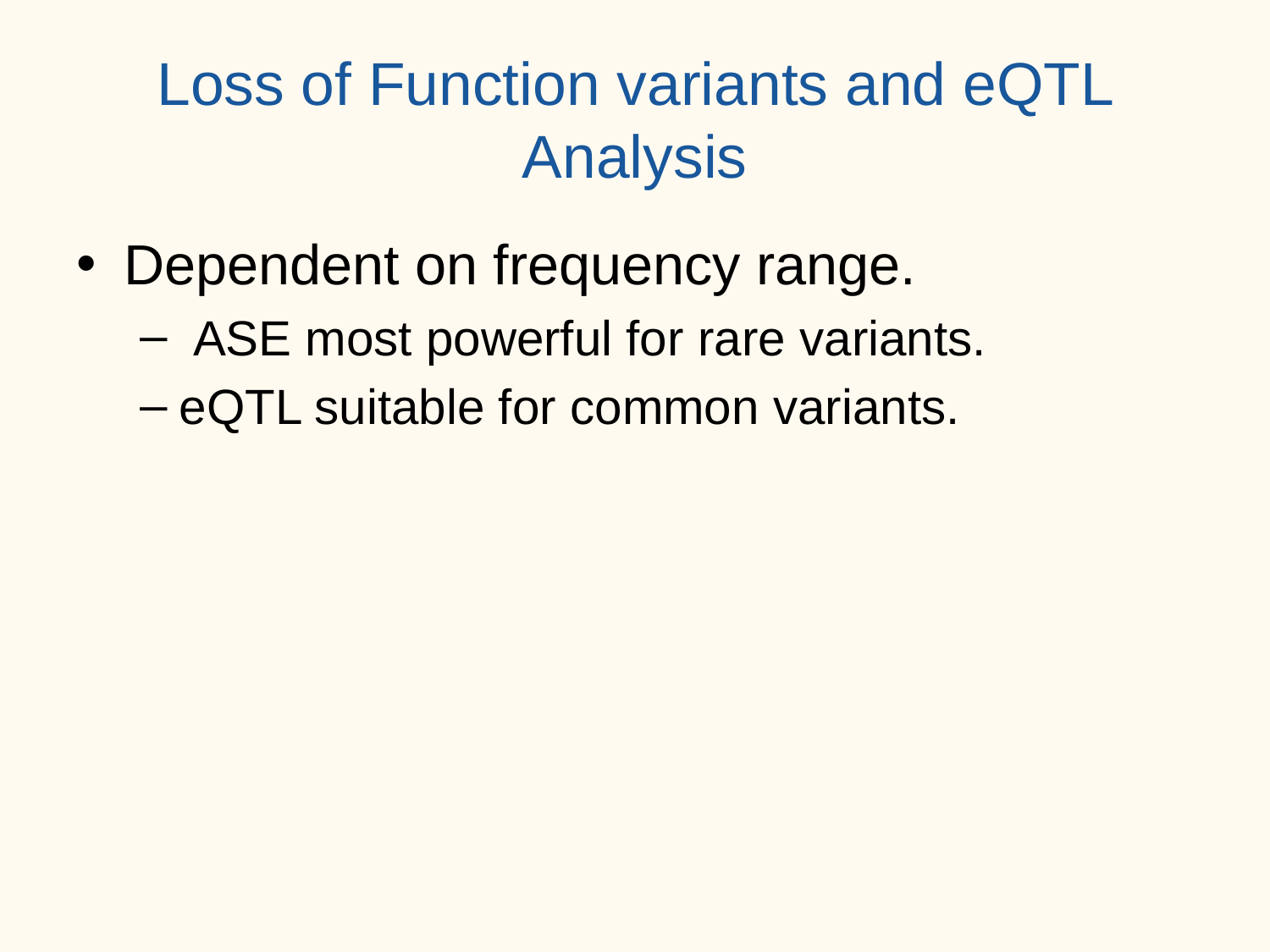

# Loss of Function variants and eQTL Analysis
Dependent on frequency range.
 ASE most powerful for rare variants.
eQTL suitable for common variants.